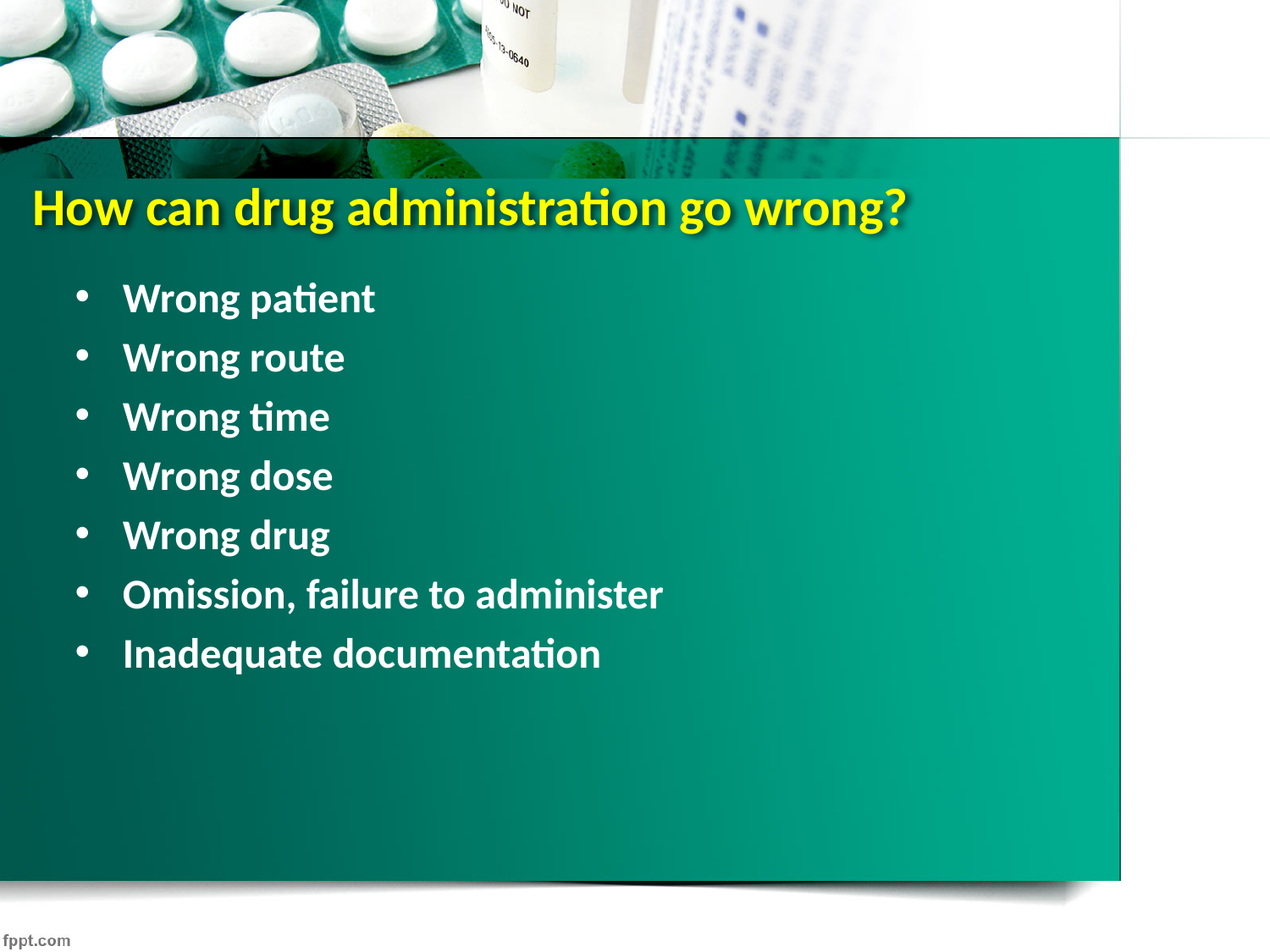

# How can drug administration go wrong?
Wrong patient
Wrong route
Wrong time
Wrong dose
Wrong drug
Omission, failure to administer
Inadequate documentation